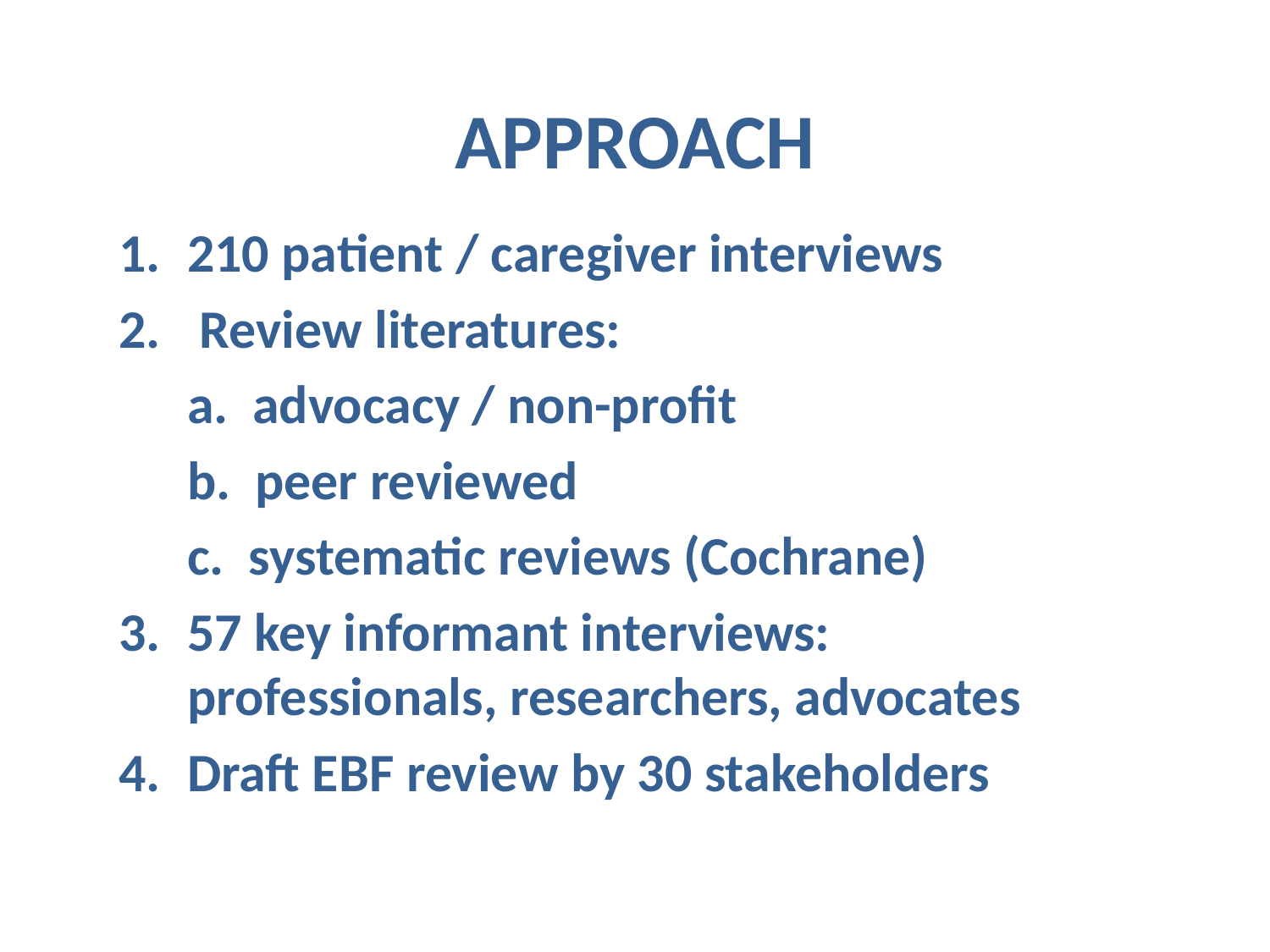

# APPROACH
210 patient / caregiver interviews
 Review literatures:
	a.  advocacy / non-profit
	b.  peer reviewed
	c.  systematic reviews (Cochrane)
57 key informant interviews: professionals, researchers, advocates
Draft EBF review by 30 stakeholders